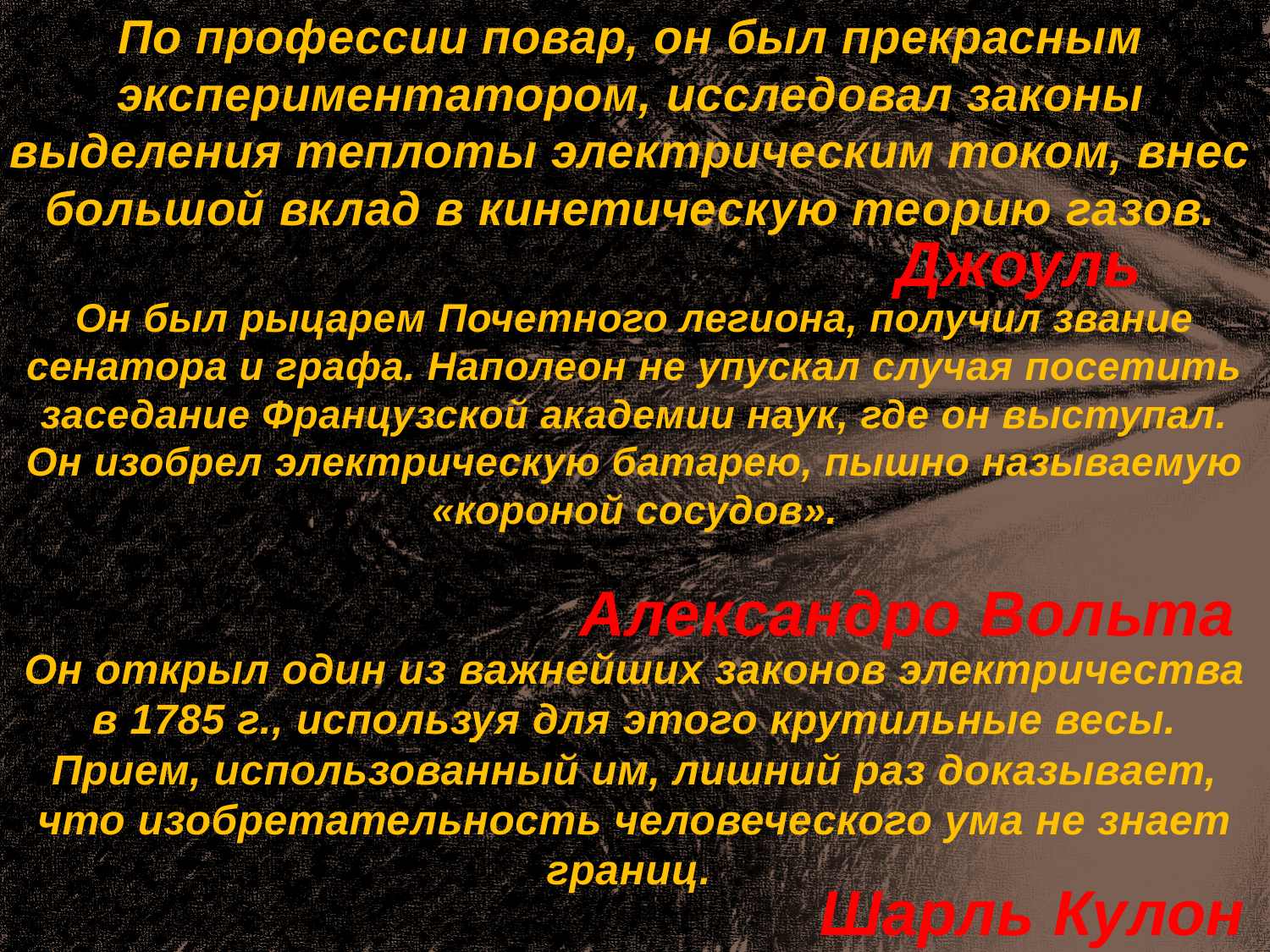

По профессии повар, он был прекрасным экспериментатором, исследовал законы выделения теплоты электрическим током, внес большой вклад в кинетическую теорию газов.
Джоуль
Он был рыцарем Почетного легиона, получил звание сенатора и графа. Наполеон не упускал случая посетить заседание Французской академии наук, где он выступал. Он изобрел электрическую батарею, пышно называемую «короной сосудов».
Александро Вольта
Он открыл один из важнейших законов электричества в 1785 г., используя для этого крутильные весы. Прием, использованный им, лишний раз доказывает, что изобретательность человеческого ума не знает границ.
Шарль Кулон